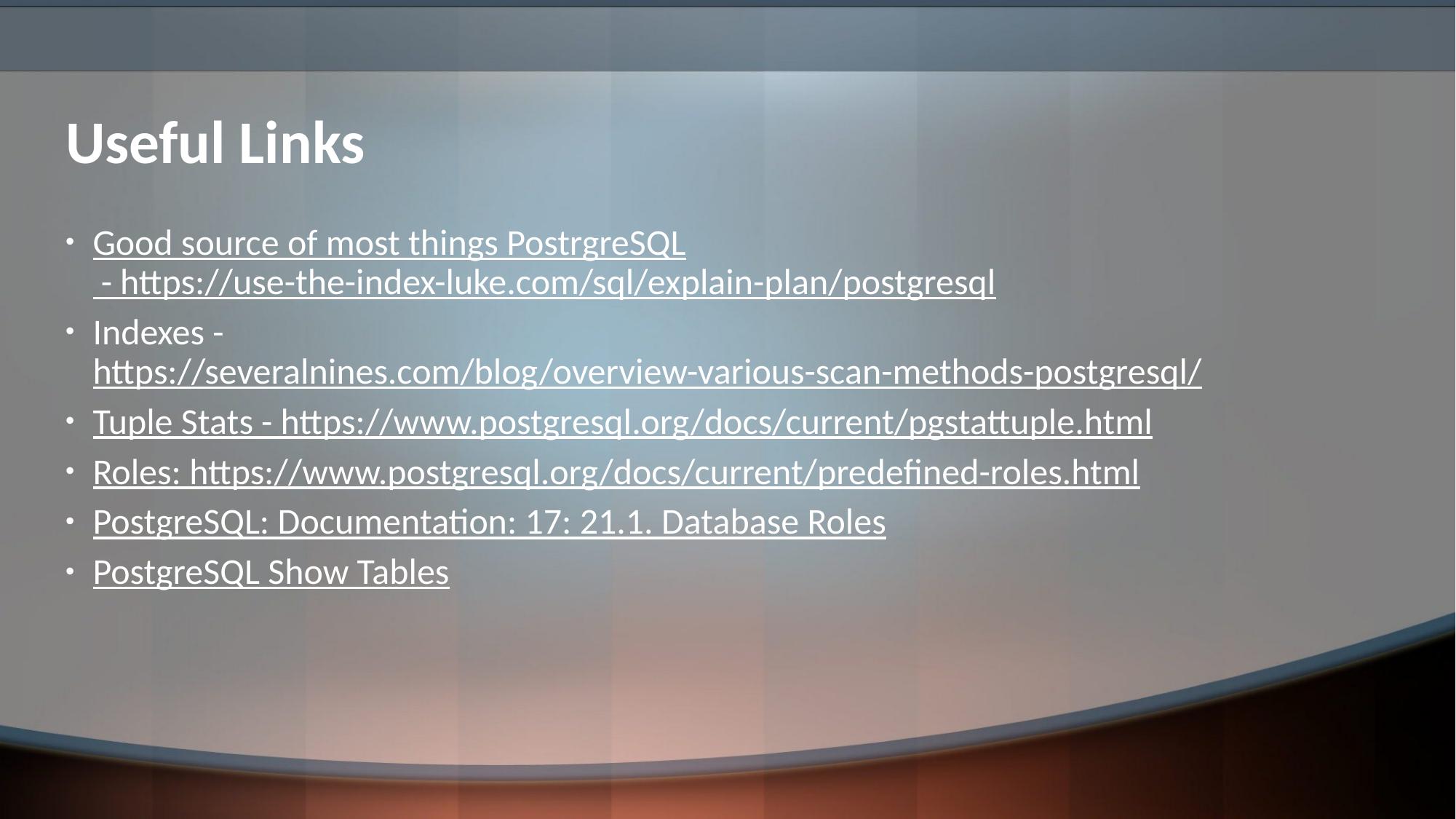

# Useful Links
Good source of most things PostrgreSQL - https://use-the-index-luke.com/sql/explain-plan/postgresql
Indexes - https://severalnines.com/blog/overview-various-scan-methods-postgresql/
Tuple Stats - https://www.postgresql.org/docs/current/pgstattuple.html
Roles: https://www.postgresql.org/docs/current/predefined-roles.html
PostgreSQL: Documentation: 17: 21.1. Database Roles
PostgreSQL Show Tables